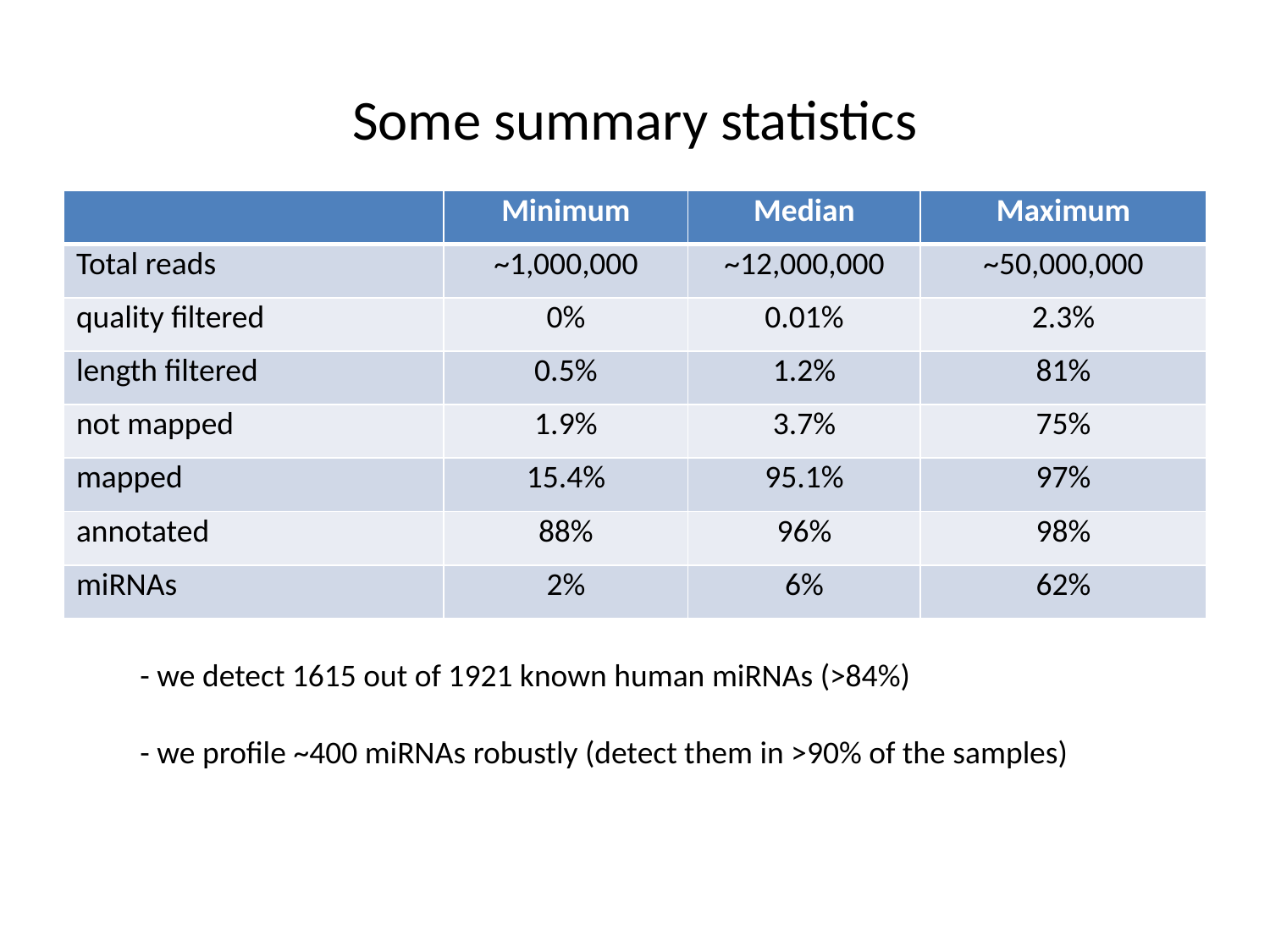

# Some summary statistics
|  | Minimum | Median | Maximum |
| --- | --- | --- | --- |
| Total reads | ~1,000,000 | ~12,000,000 | ~50,000,000 |
| quality filtered | 0% | 0.01% | 2.3% |
| length filtered | 0.5% | 1.2% | 81% |
| not mapped | 1.9% | 3.7% | 75% |
| mapped | 15.4% | 95.1% | 97% |
| annotated | 88% | 96% | 98% |
| miRNAs | 2% | 6% | 62% |
- we detect 1615 out of 1921 known human miRNAs (>84%)

- we profile ~400 miRNAs robustly (detect them in >90% of the samples)